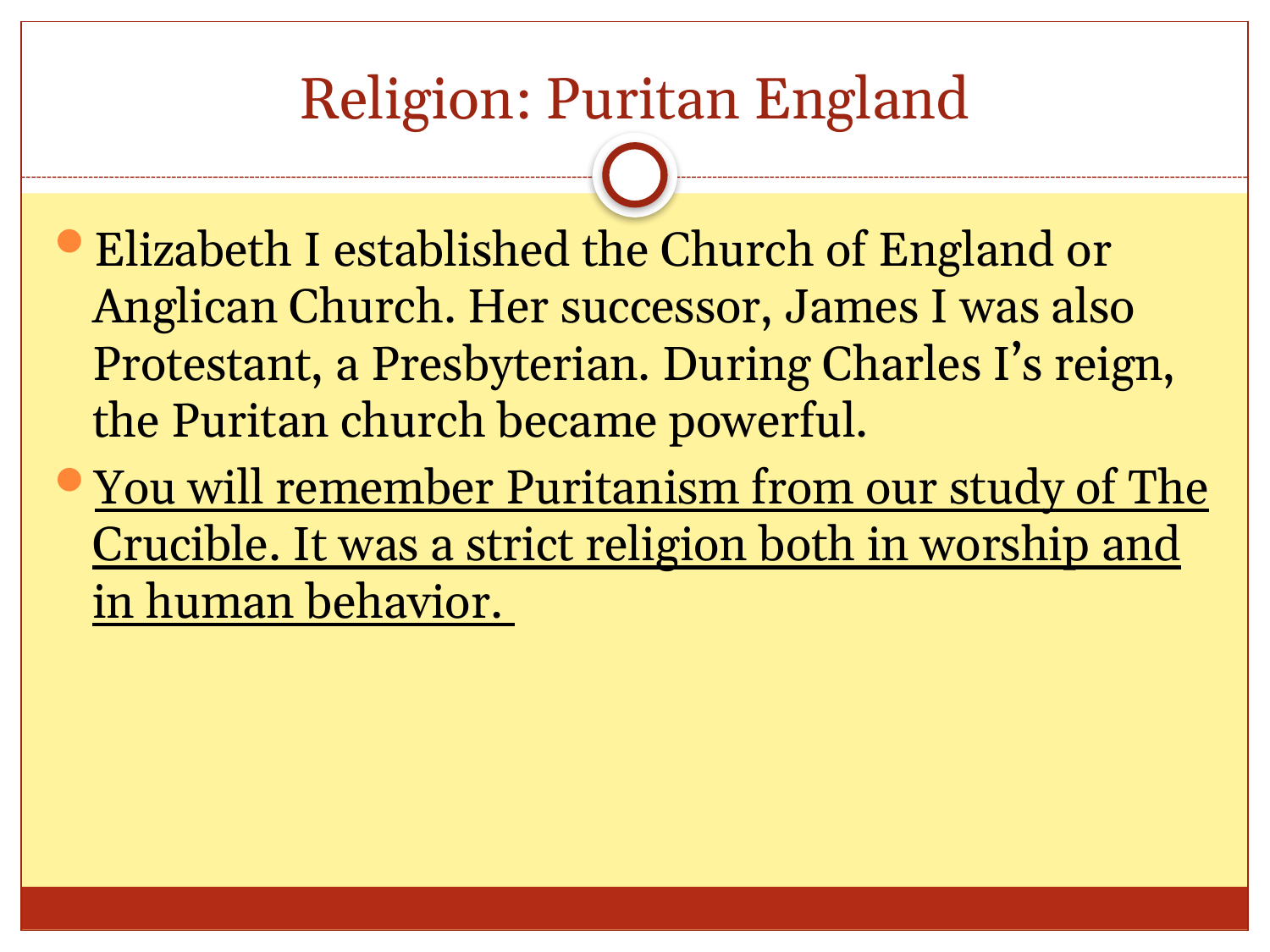

# Religion: Puritan England
Elizabeth I established the Church of England or Anglican Church. Her successor, James I was also Protestant, a Presbyterian. During Charles I’s reign, the Puritan church became powerful.
You will remember Puritanism from our study of The Crucible. It was a strict religion both in worship and in human behavior.